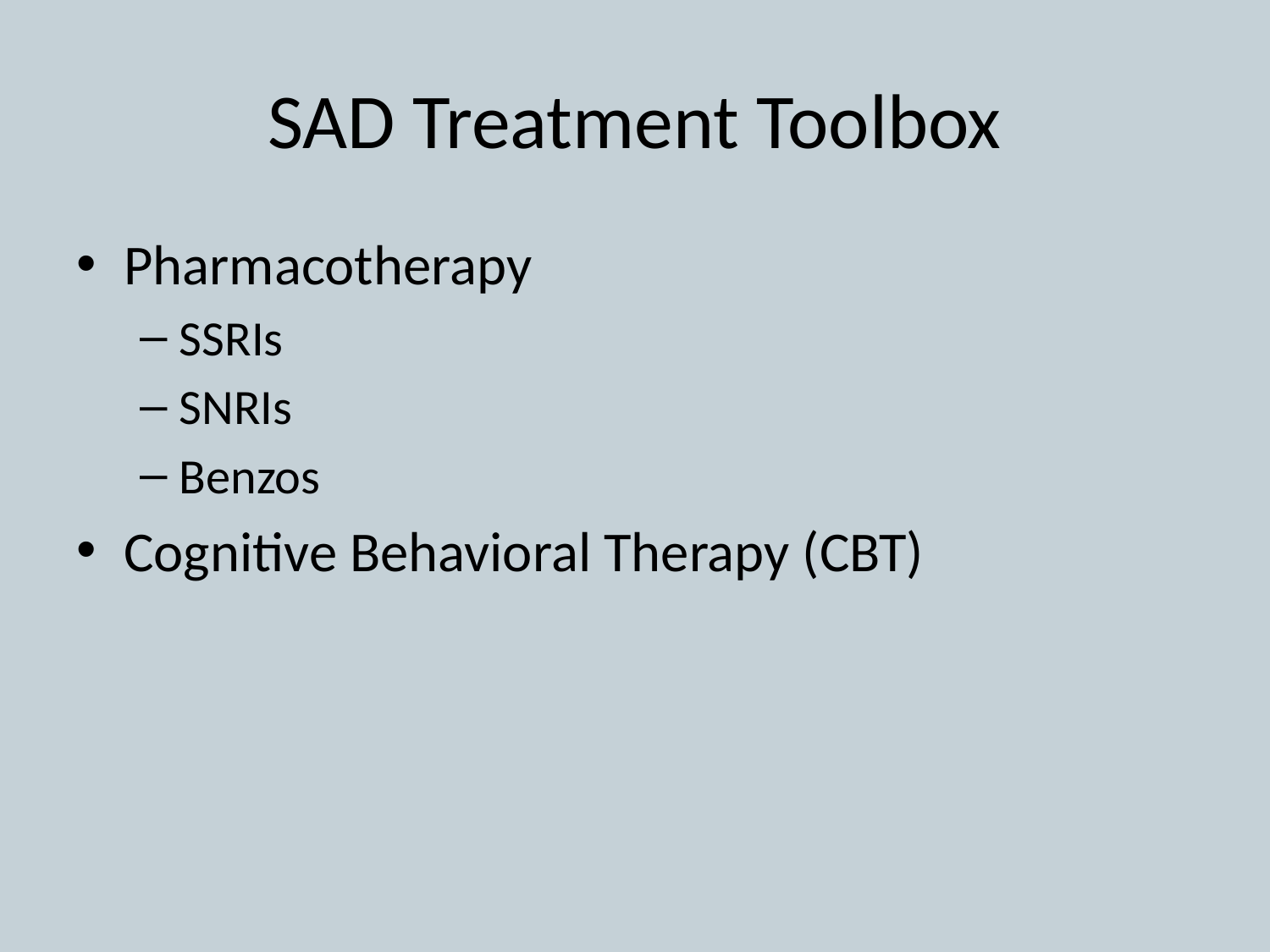

# SAD Treatment Toolbox
Pharmacotherapy
SSRIs
SNRIs
Benzos
Cognitive Behavioral Therapy (CBT)